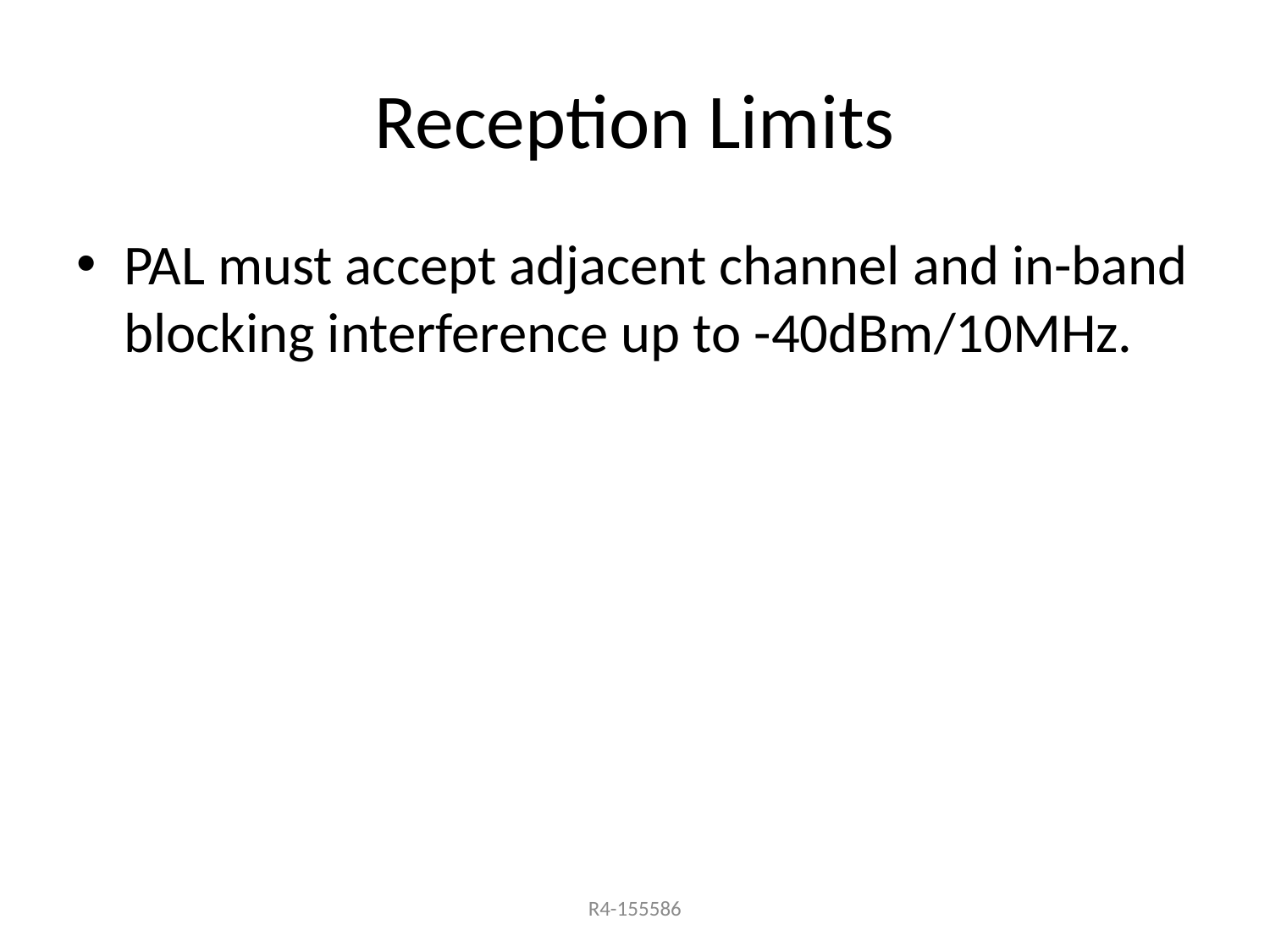

# Reception Limits
PAL must accept adjacent channel and in-band blocking interference up to -40dBm/10MHz.
R4-155586